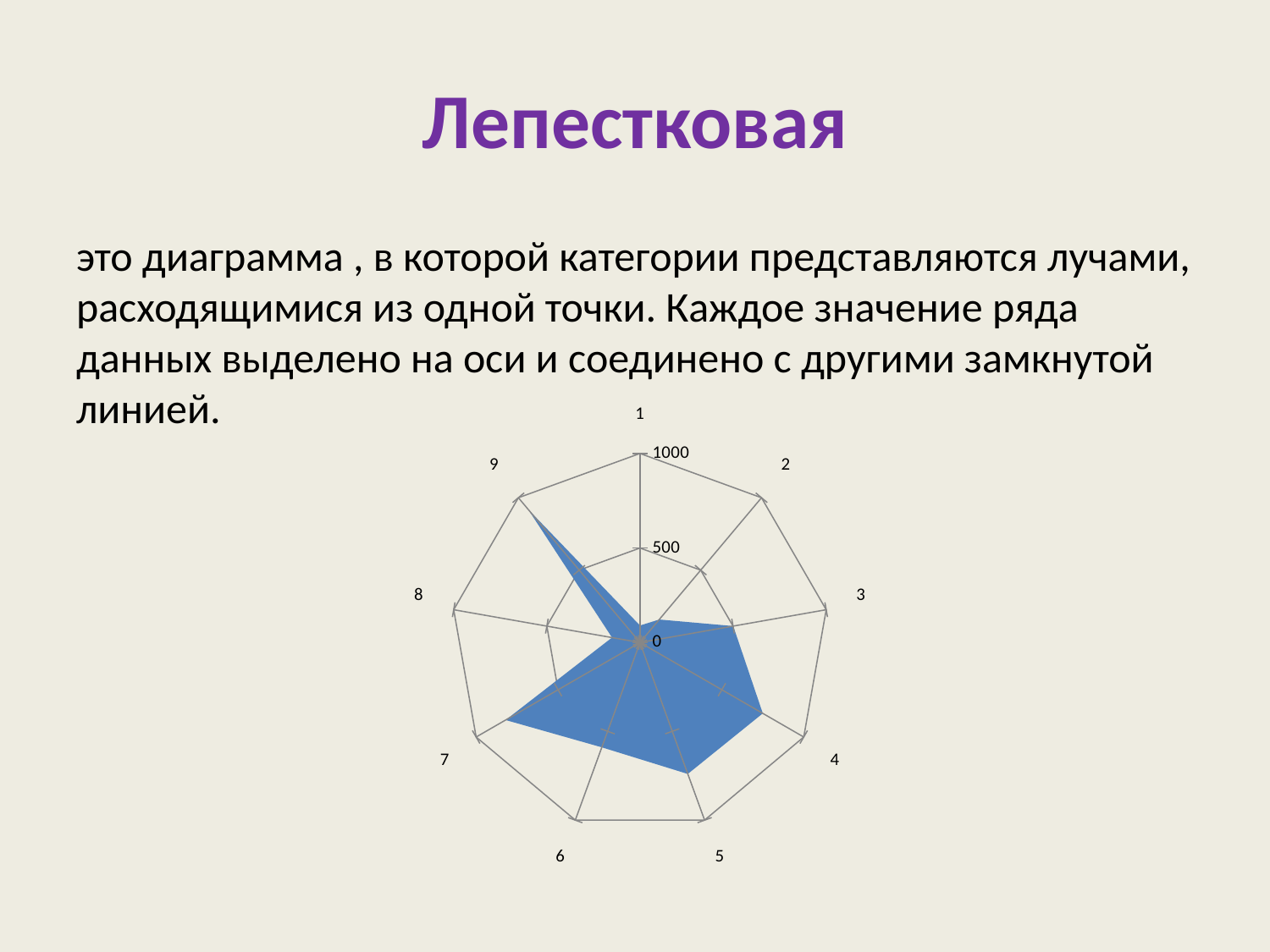

# Лепестковая
это диаграмма , в которой категории представляются лучами, расходящимися из одной точки. Каждое значение ряда данных выделено на оси и соединено с другими замкнутой линией.

### Chart

| Category |  |
|---|---|